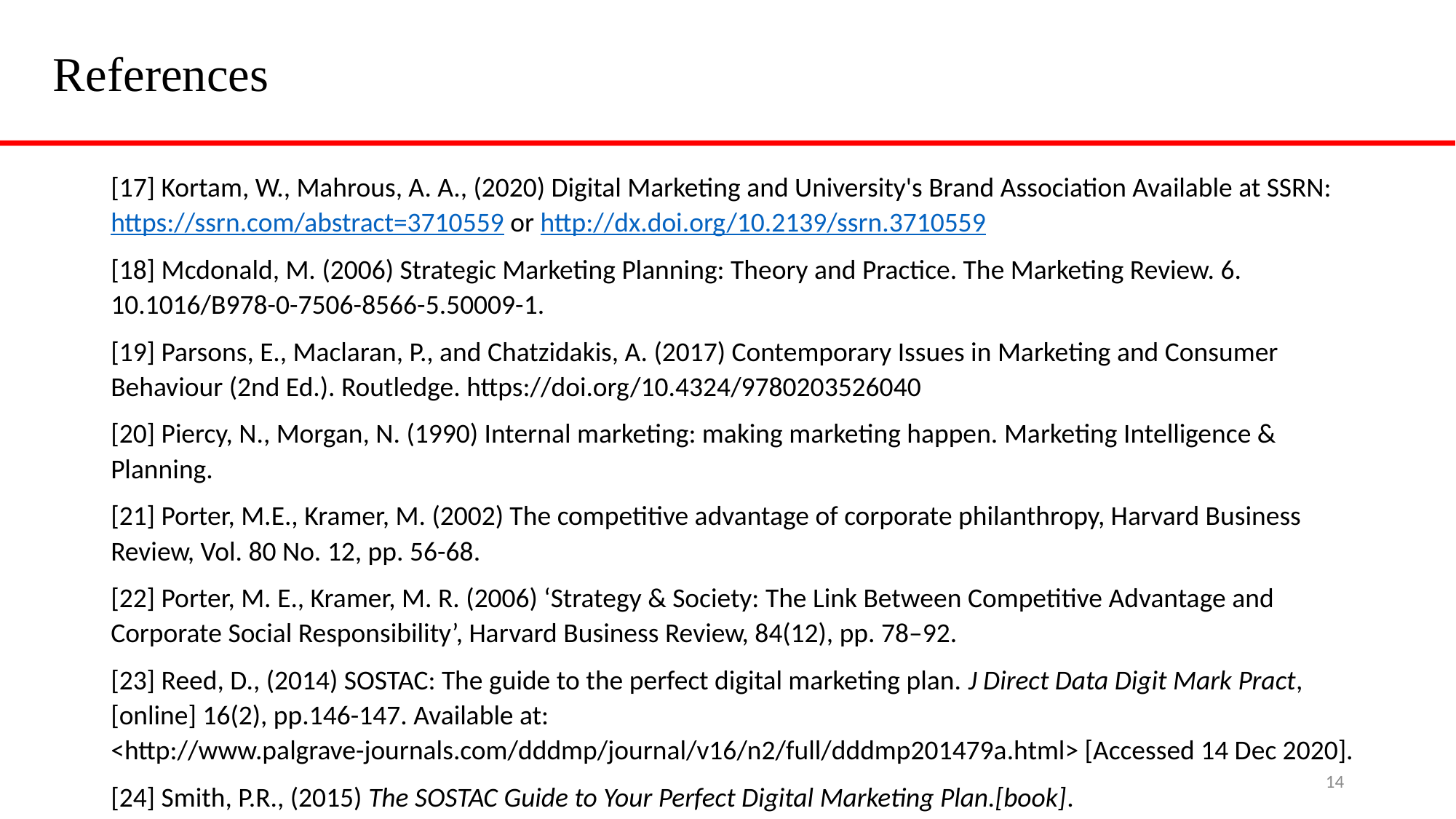

References

[17] Kortam, W., Mahrous, A. A., (2020) Digital Marketing and University's Brand Association Available at SSRN: https://ssrn.com/abstract=3710559 or http://dx.doi.org/10.2139/ssrn.3710559
[18] Mcdonald, M. (2006) Strategic Marketing Planning: Theory and Practice. The Marketing Review. 6. 10.1016/B978-0-7506-8566-5.50009-1.
[19] Parsons, E., Maclaran, P., and Chatzidakis, A. (2017) Contemporary Issues in Marketing and Consumer Behaviour (2nd Ed.). Routledge. https://doi.org/10.4324/9780203526040
[20] Piercy, N., Morgan, N. (1990) Internal marketing: making marketing happen. Marketing Intelligence & Planning.
[21] Porter, M.E., Kramer, M. (2002) The competitive advantage of corporate philanthropy, Harvard Business Review, Vol. 80 No. 12, pp. 56-68.
[22] Porter, M. E., Kramer, M. R. (2006) ‘Strategy & Society: The Link Between Competitive Advantage and Corporate Social Responsibility’, Harvard Business Review, 84(12), pp. 78–92.
[23] Reed, D., (2014) SOSTAC: The guide to the perfect digital marketing plan. J Direct Data Digit Mark Pract, [online] 16(2), pp.146-147. Available at: <http://www.palgrave-journals.com/dddmp/journal/v16/n2/full/dddmp201479a.html> [Accessed 14 Dec 2020].
[24] Smith, P.R., (2015) The SOSTAC Guide to Your Perfect Digital Marketing Plan.[book].

14